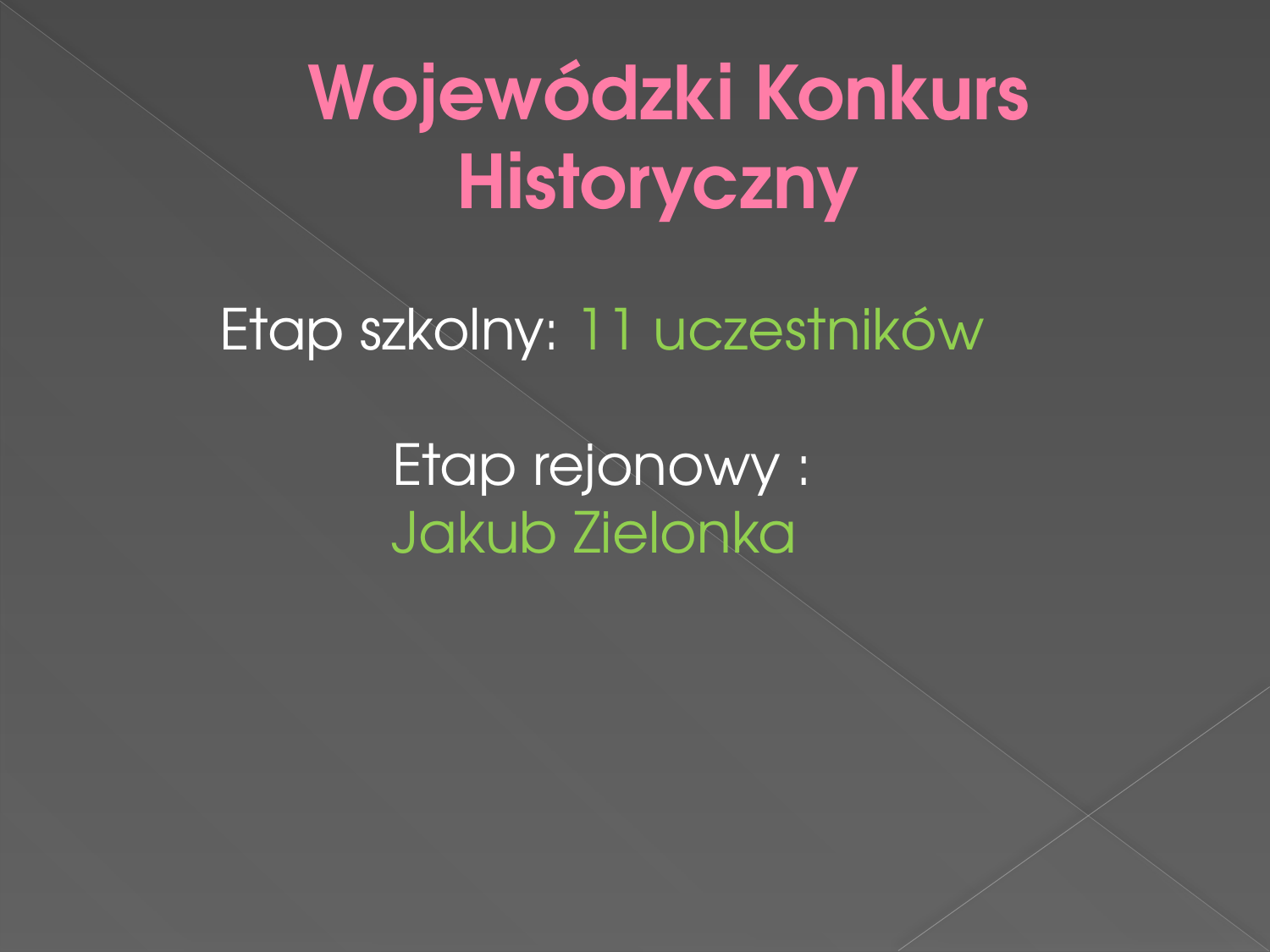

# Wojewódzki Konkurs Historyczny
Etap szkolny: 11 uczestników

Etap rejonowy :
Jakub Zielonka